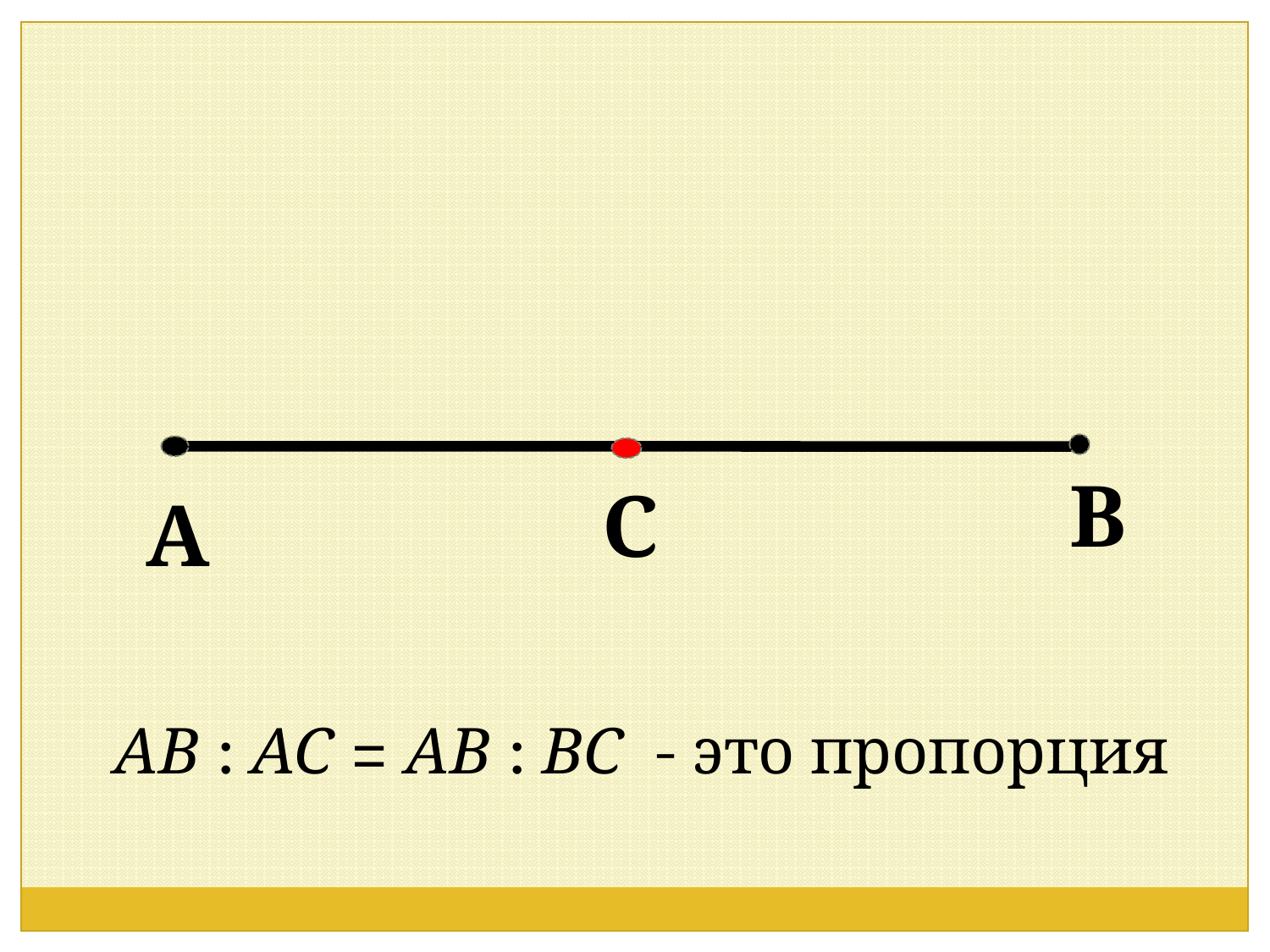

В
С
А
АВ : АС = АВ : ВС  - это пропорция